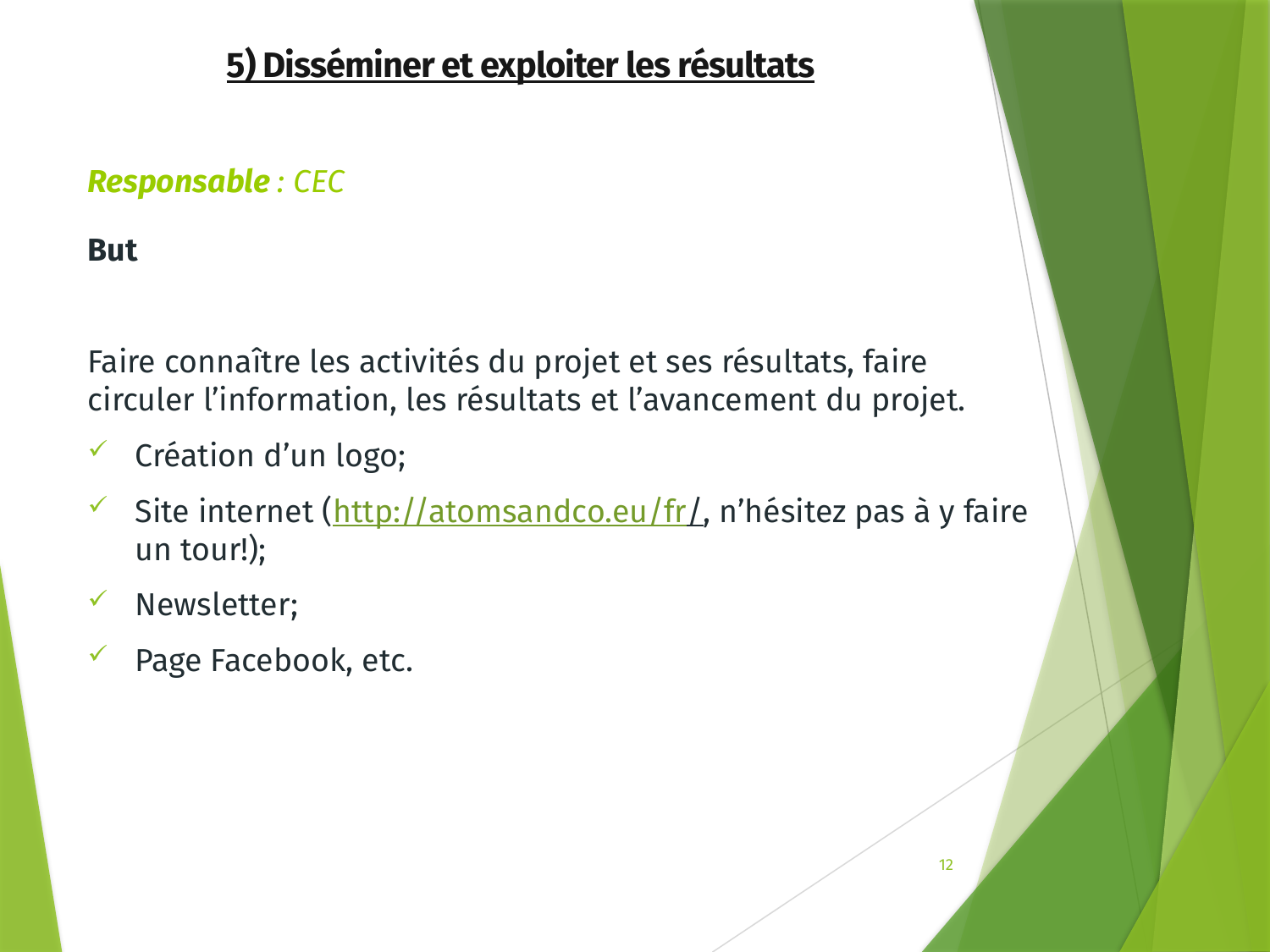

5) Disséminer et exploiter les résultats

Responsable : CEC

But

Faire connaître les activités du projet et ses résultats, faire circuler l’information, les résultats et l’avancement du projet.
Création d’un logo;
Site internet (http://atomsandco.eu/fr/, n’hésitez pas à y faire un tour!);
Newsletter;
Page Facebook, etc.

12